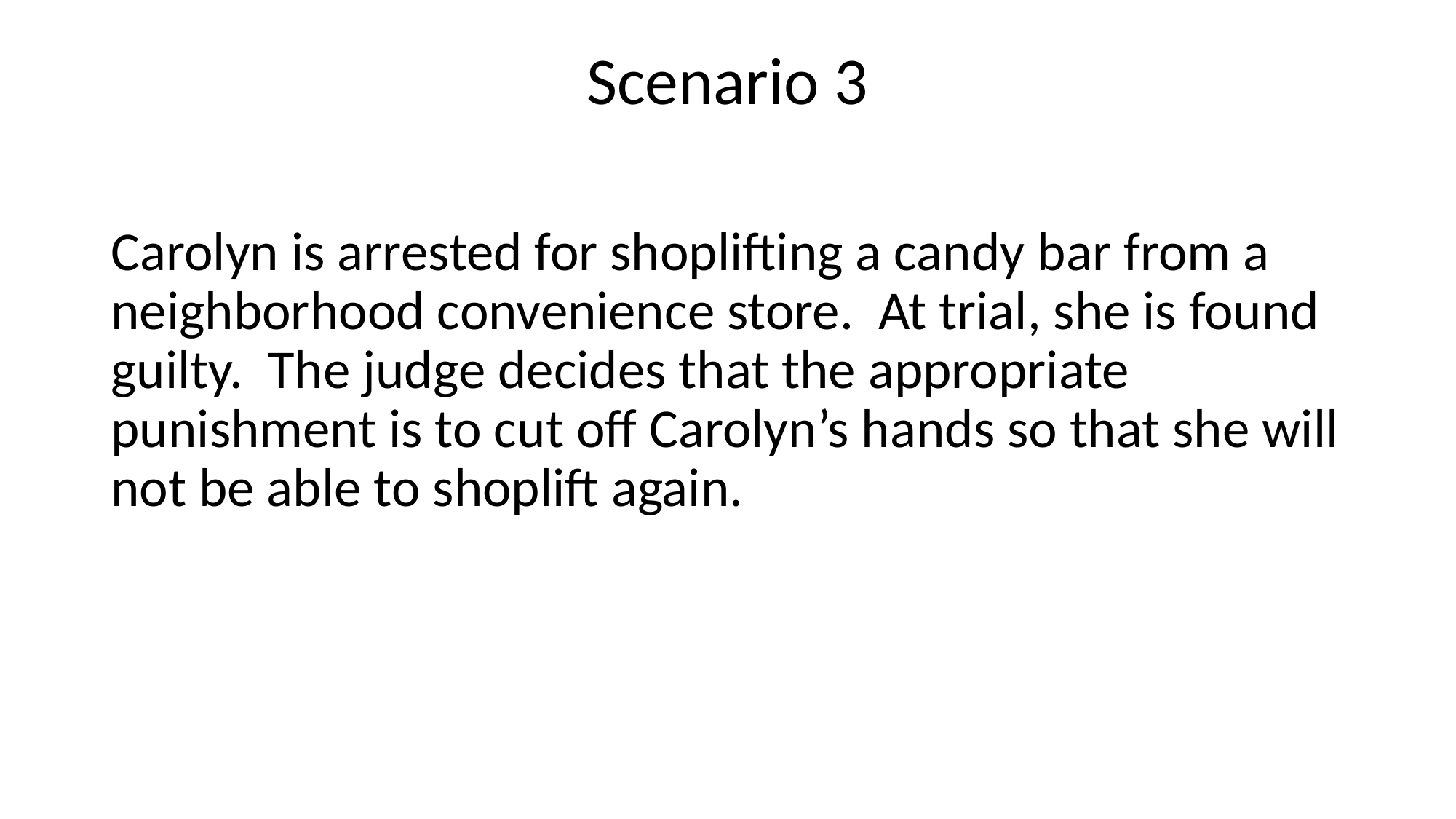

# Scenario 3
Carolyn is arrested for shoplifting a candy bar from a neighborhood convenience store.  At trial, she is found guilty.  The judge decides that the appropriate punishment is to cut off Carolyn’s hands so that she will not be able to shoplift again.